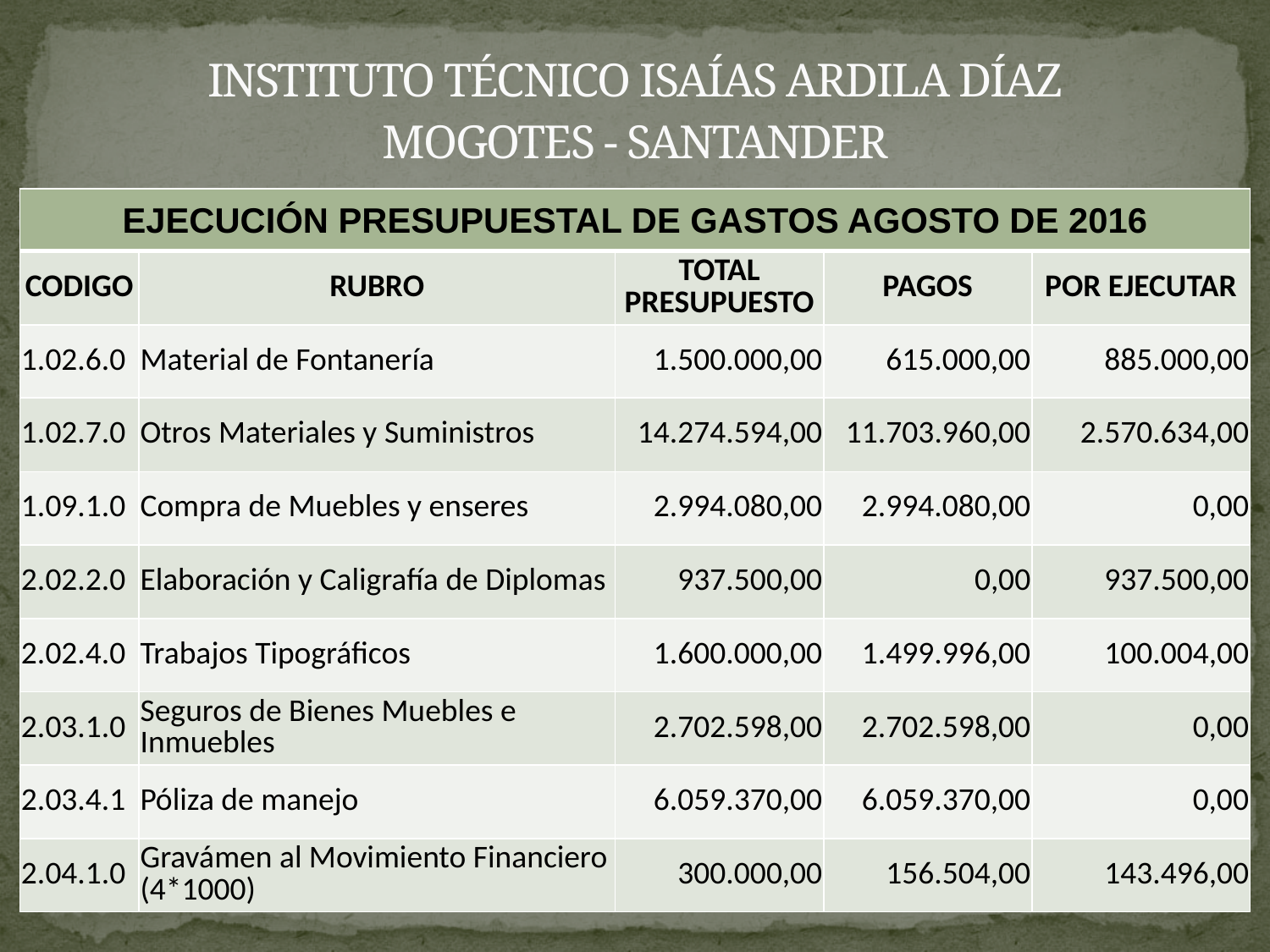

# INSTITUTO TÉCNICO ISAÍAS ARDILA DÍAZ MOGOTES - SANTANDER
| EJECUCIÓN PRESUPUESTAL DE GASTOS AGOSTO DE 2016 |  |  |  |  |
| --- | --- | --- | --- | --- |
| CODIGO | RUBRO | TOTAL PRESUPUESTO | PAGOS | POR EJECUTAR |
| 1.02.6.0 | Material de Fontanería | 1.500.000,00 | 615.000,00 | 885.000,00 |
| 1.02.7.0 | Otros Materiales y Suministros | 14.274.594,00 | 11.703.960,00 | 2.570.634,00 |
| 1.09.1.0 | Compra de Muebles y enseres | 2.994.080,00 | 2.994.080,00 | 0,00 |
| 2.02.2.0 | Elaboración y Caligrafía de Diplomas | 937.500,00 | 0,00 | 937.500,00 |
| 2.02.4.0 | Trabajos Tipográficos | 1.600.000,00 | 1.499.996,00 | 100.004,00 |
| 2.03.1.0 | Seguros de Bienes Muebles e Inmuebles | 2.702.598,00 | 2.702.598,00 | 0,00 |
| 2.03.4.1 | Póliza de manejo | 6.059.370,00 | 6.059.370,00 | 0,00 |
| 2.04.1.0 | Gravámen al Movimiento Financiero (4\*1000) | 300.000,00 | 156.504,00 | 143.496,00 |